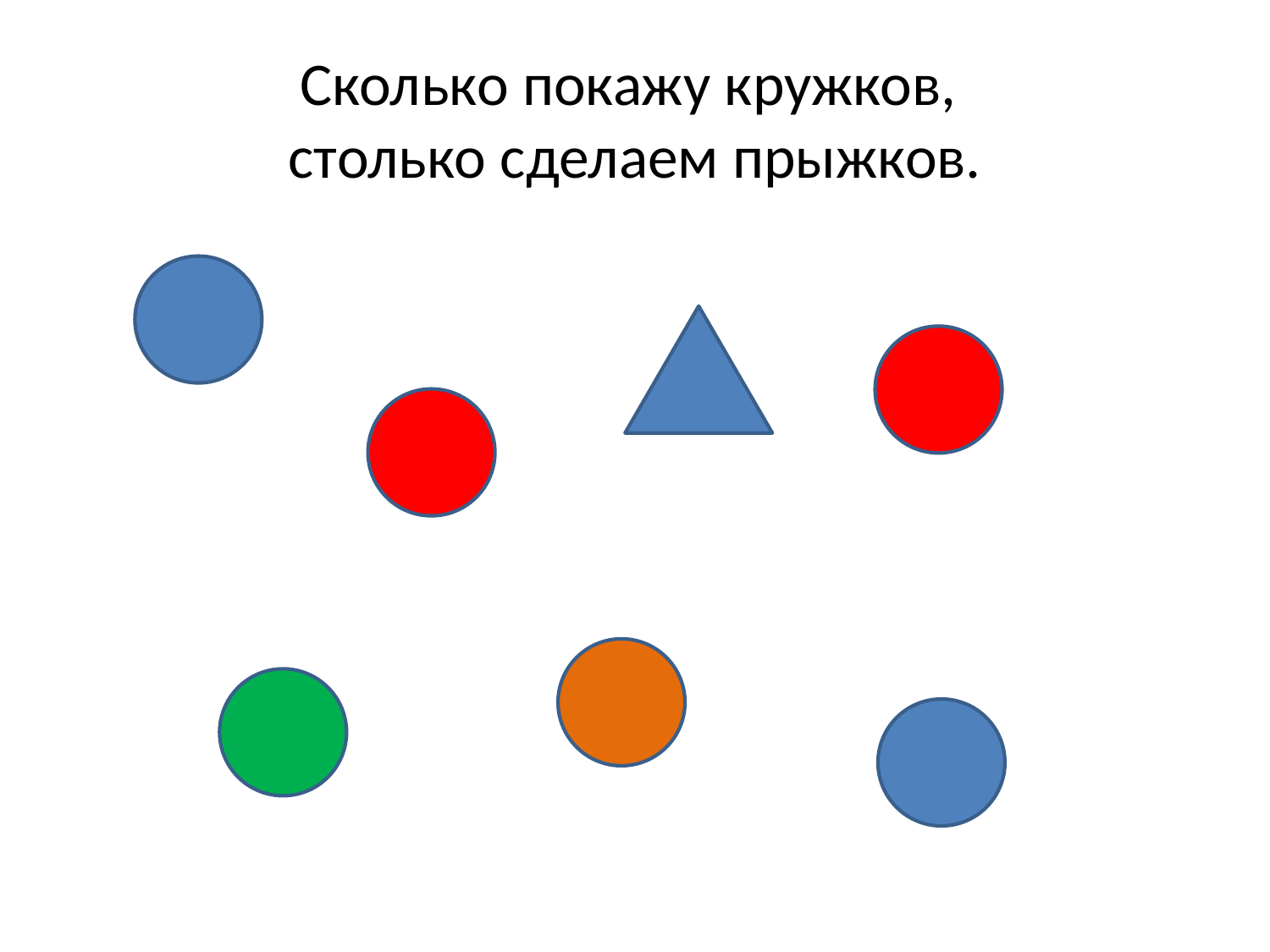

# Сколько покажу кружков, столько сделаем прыжков.